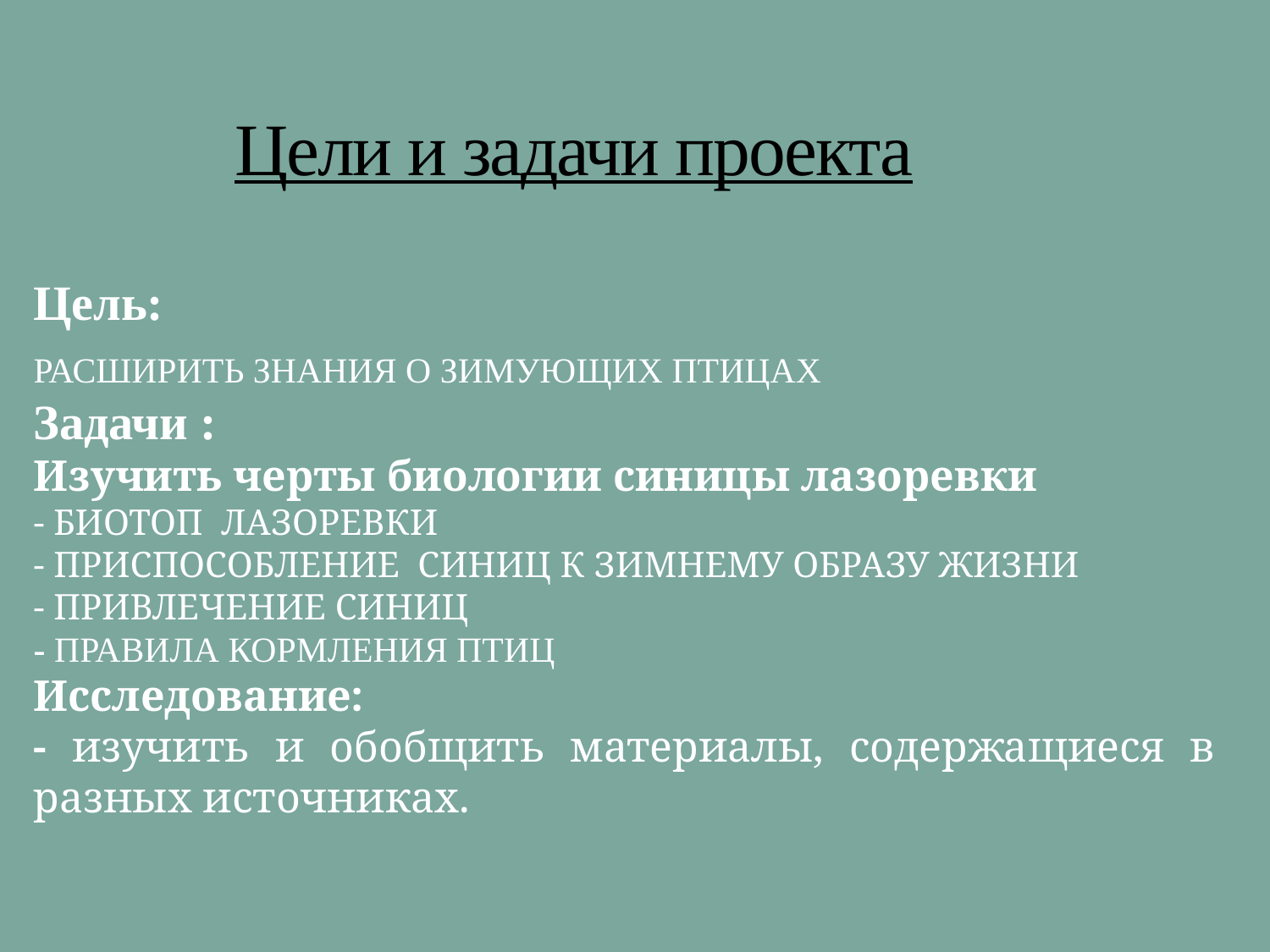

# Цели и задачи проекта
Цель:
РАСШИРИТЬ ЗНАНИЯ О ЗИМУЮЩИХ ПТИЦАХ
Задачи :
Изучить черты биологии синицы лазоревки
- БИОТОП  ЛАЗОРЕВКИ
- ПРИСПОСОБЛЕНИЕ  СИНИЦ К ЗИМНЕМУ ОБРАЗУ ЖИЗНИ
- ПРИВЛЕЧЕНИЕ СИНИЦ
- ПРАВИЛА КОРМЛЕНИЯ ПТИЦ
Исследование:
- изучить и обобщить материалы, содержащиеся в разных источниках.